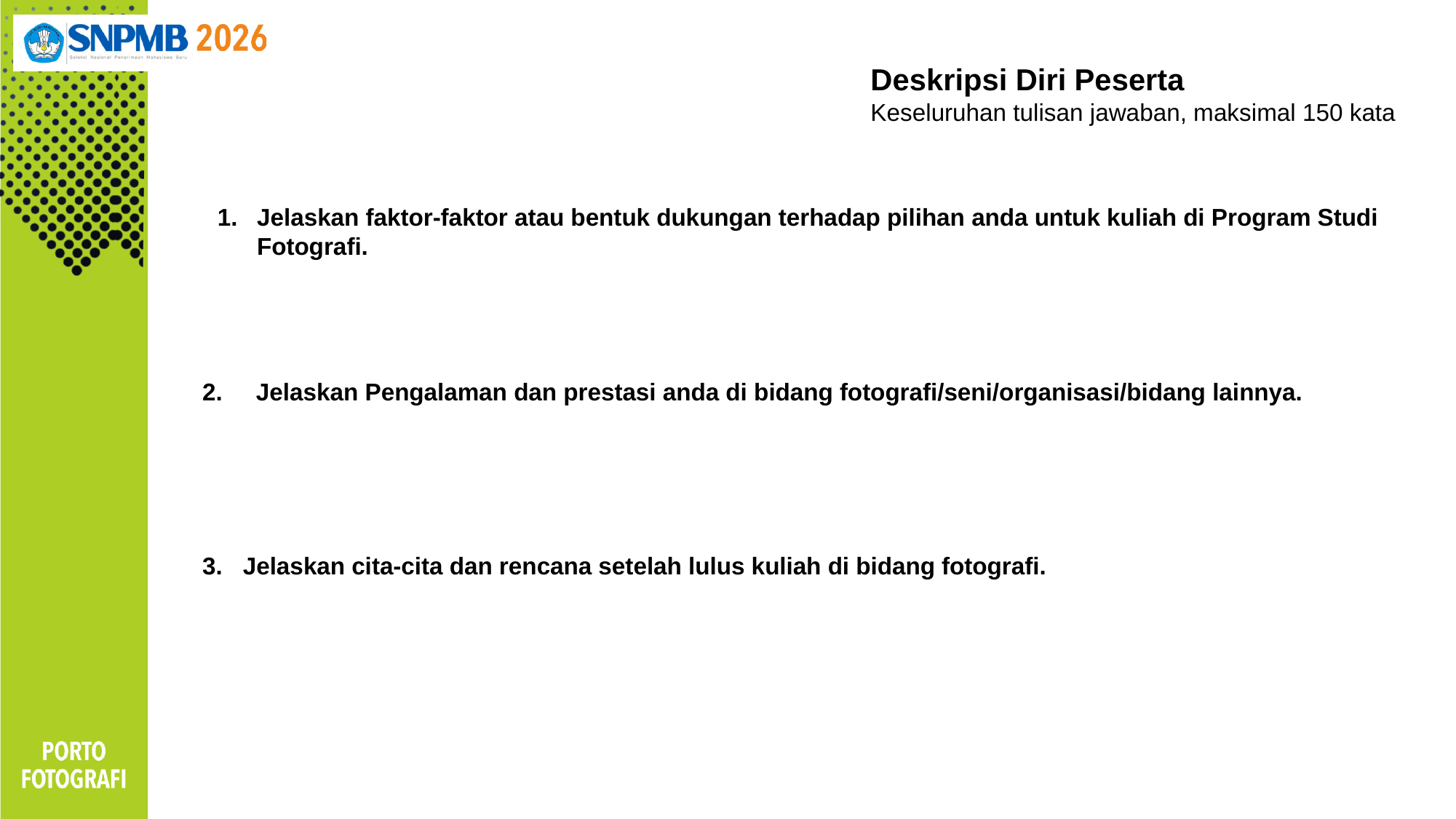

Deskripsi Diri Peserta
Keseluruhan tulisan jawaban, maksimal 150 kata
Jelaskan faktor-faktor atau bentuk dukungan terhadap pilihan anda untuk kuliah di Program Studi Fotografi.

2.     Jelaskan Pengalaman dan prestasi anda di bidang fotografi/seni/organisasi/bidang lainnya.

3.   Jelaskan cita-cita dan rencana setelah lulus kuliah di bidang fotografi.